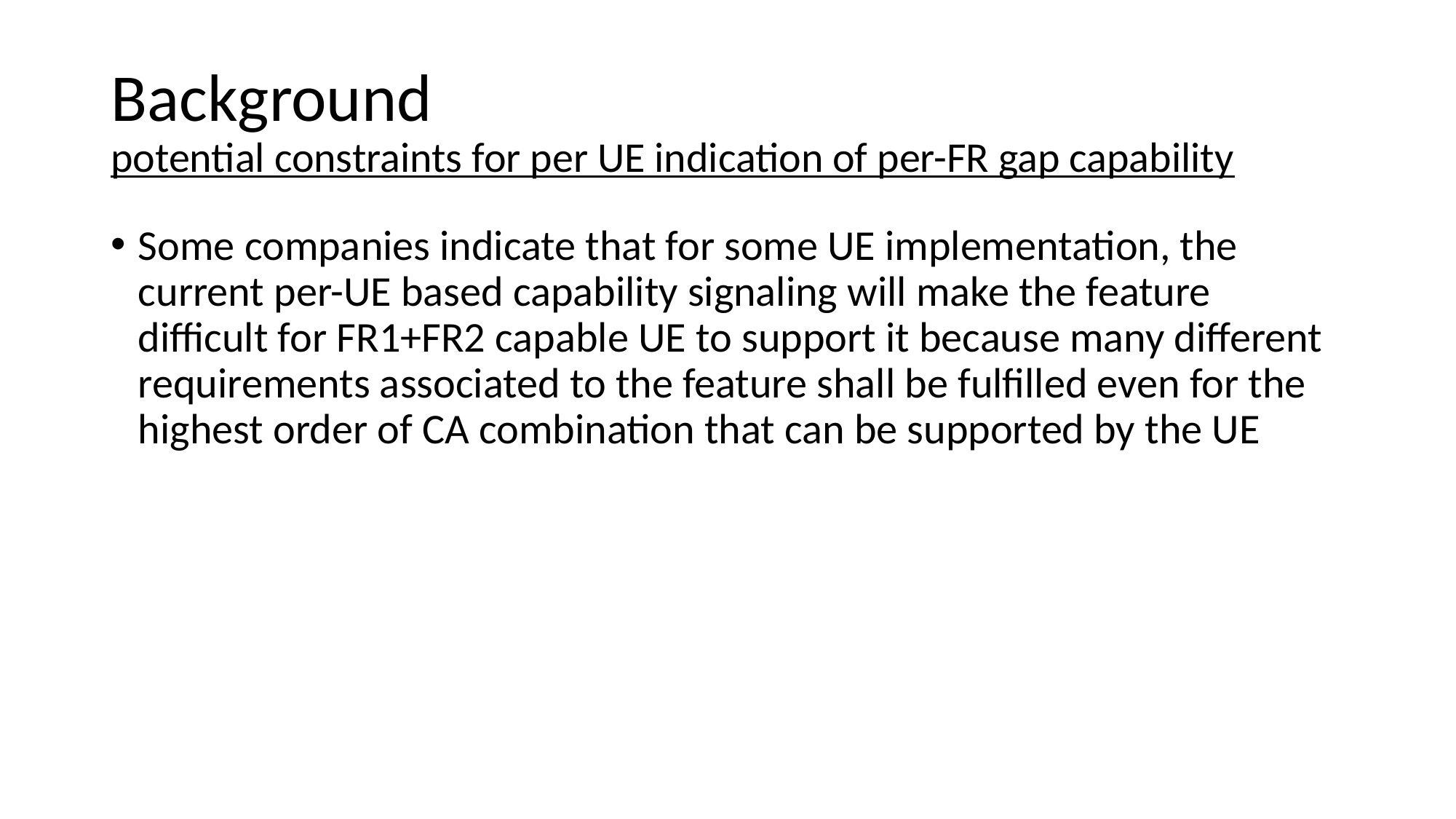

# Background potential constraints for per UE indication of per-FR gap capability
Some companies indicate that for some UE implementation, the current per-UE based capability signaling will make the feature difficult for FR1+FR2 capable UE to support it because many different requirements associated to the feature shall be fulfilled even for the highest order of CA combination that can be supported by the UE